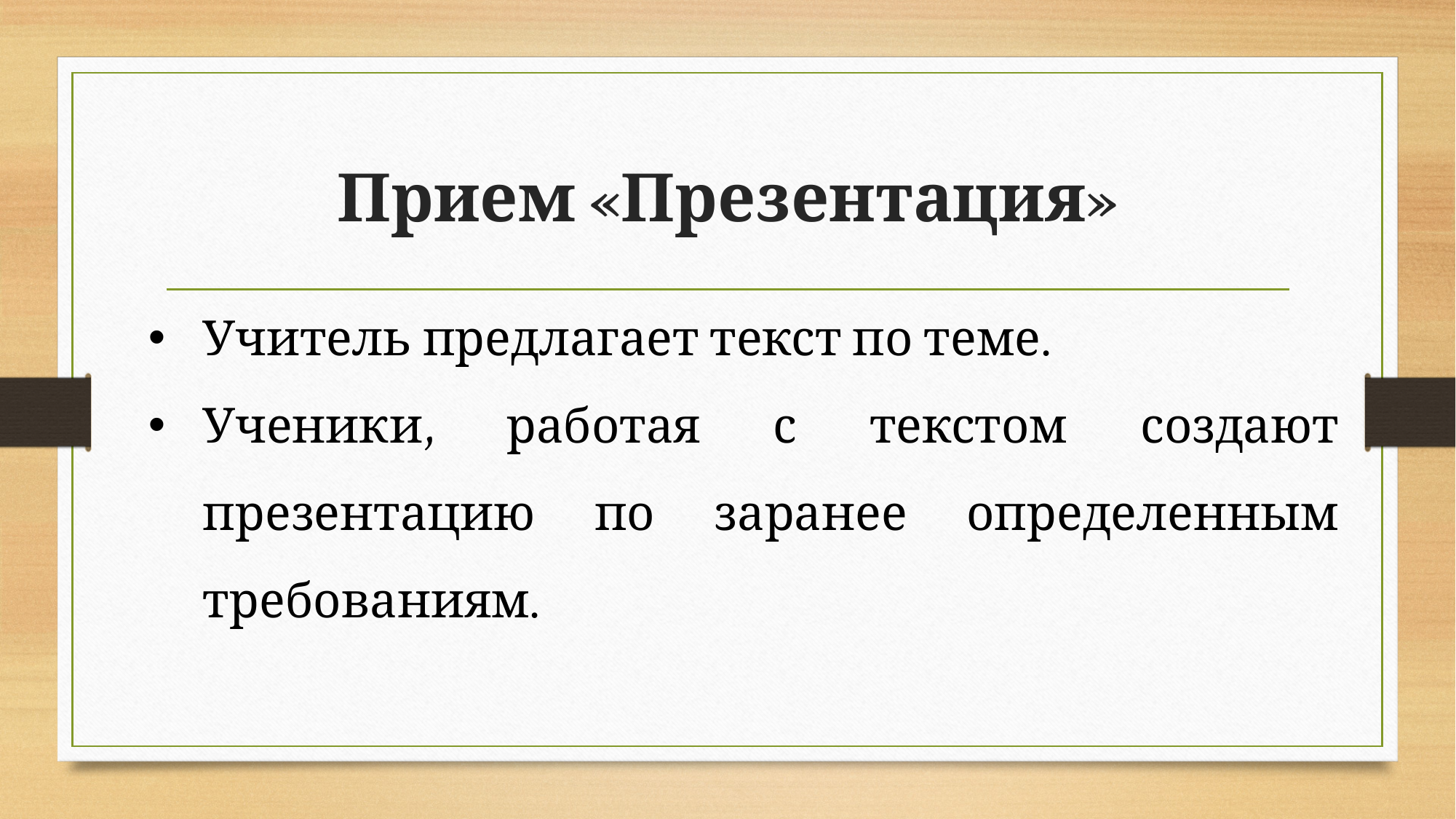

# Прием «Презентация»
Учитель предлагает текст по теме.
Ученики, работая с текстом создают презентацию по заранее определенным требованиям.